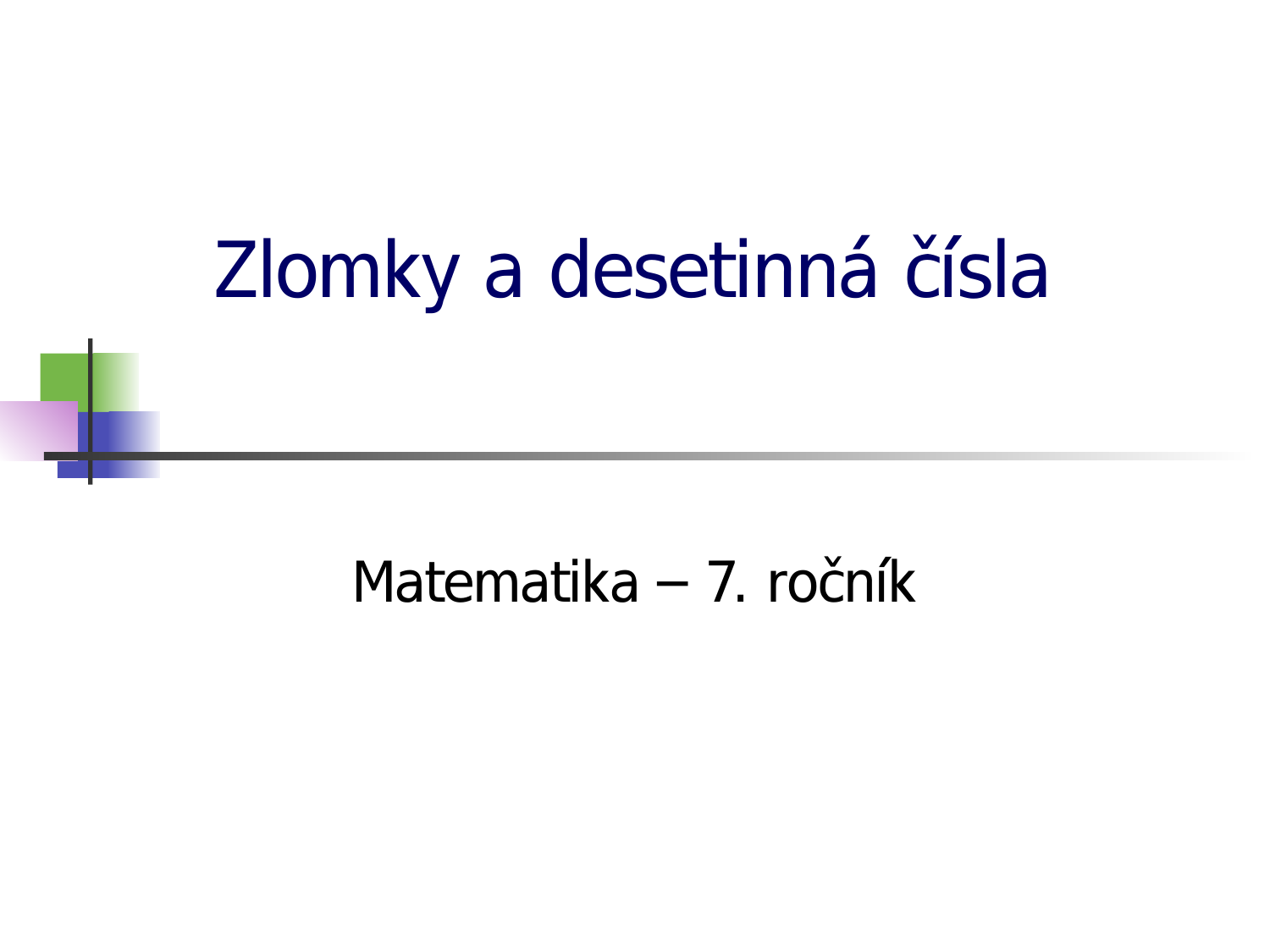

# Zlomky a desetinná čísla
Matematika – 7. ročník